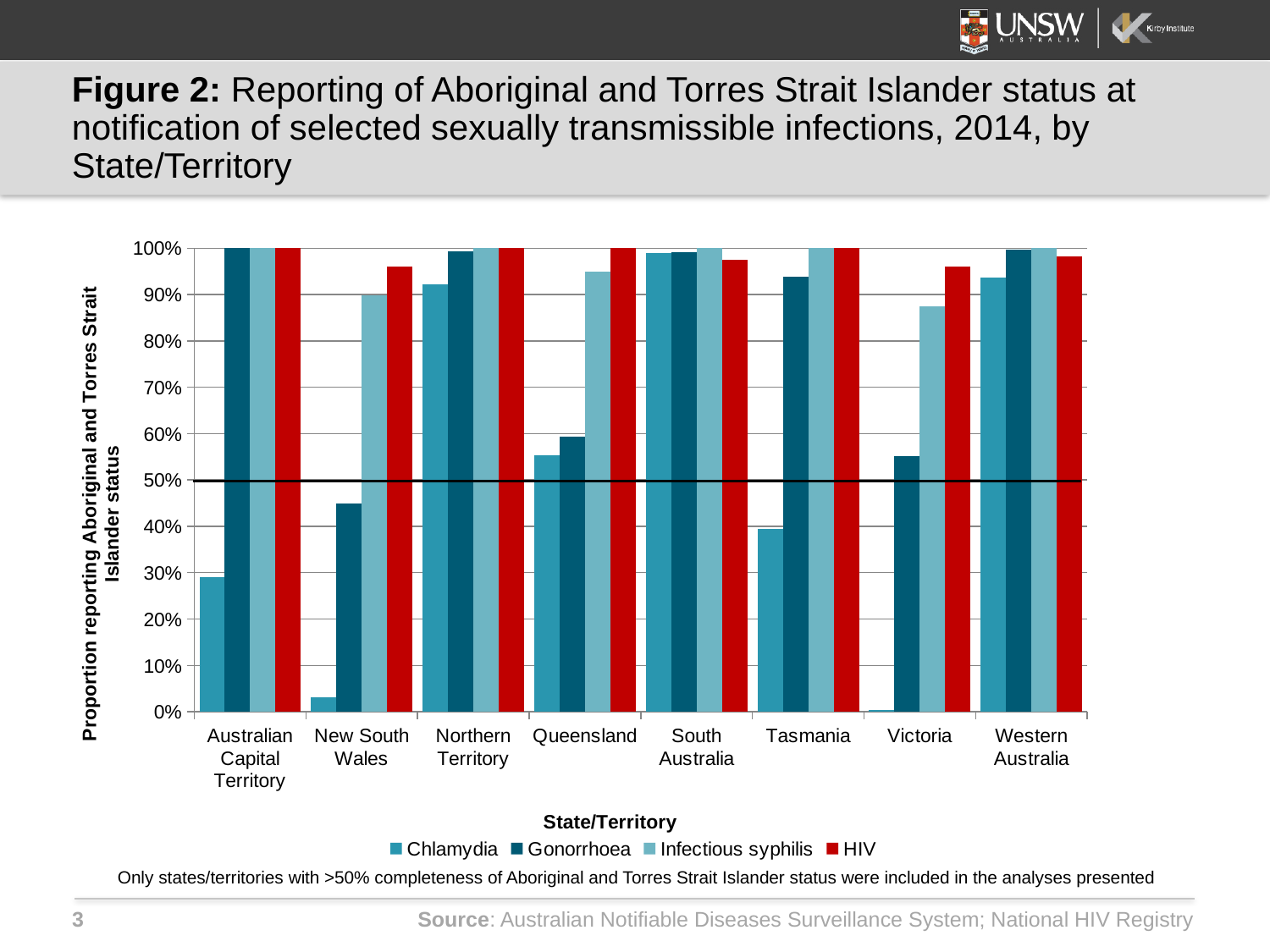

# Figure 2: Reporting of Aboriginal and Torres Strait Islander status at notification of selected sexually transmissible infections, 2014, by State/Territory

### Chart

| Category | Chlamydia | Gonorrhoea | Infectious syphilis | HIV |
|---|---|---|---|---|
| Australian Capital Territory | 0.2911073863506317 | 1.0 | 1.0 | 1.0 |
| New South Wales | 0.0314682275056839 | 0.44899630546569824 | 0.8979865908622742 | 0.9594 |
| Northern Territory | 0.9221776723861694 | 0.9937464594841003 | 1.0 | 1.0 |
| Queensland | 0.5538581609725952 | 0.5930402874946594 | 0.9491094350814819 | 1.0 |
| South Australia | 0.9890829920768738 | 0.99048912525177 | 1.0 | 0.9743999999999999 |
| Tasmania | 0.39458850026130676 | 0.9384615421295166 | 1.0 | 1.0 |
| Victoria | 0.0030619415920227766 | 0.5508317947387695 | 0.8742138147354126 | 0.961 |
| Western Australia | 0.9361964464187622 | 0.9973285794258118 | 1.0 | 0.9813 |
Only states/territories with >50% completeness of Aboriginal and Torres Strait Islander status were included in the analyses presented
Source: Australian Notifiable Diseases Surveillance System; National HIV Registry
3